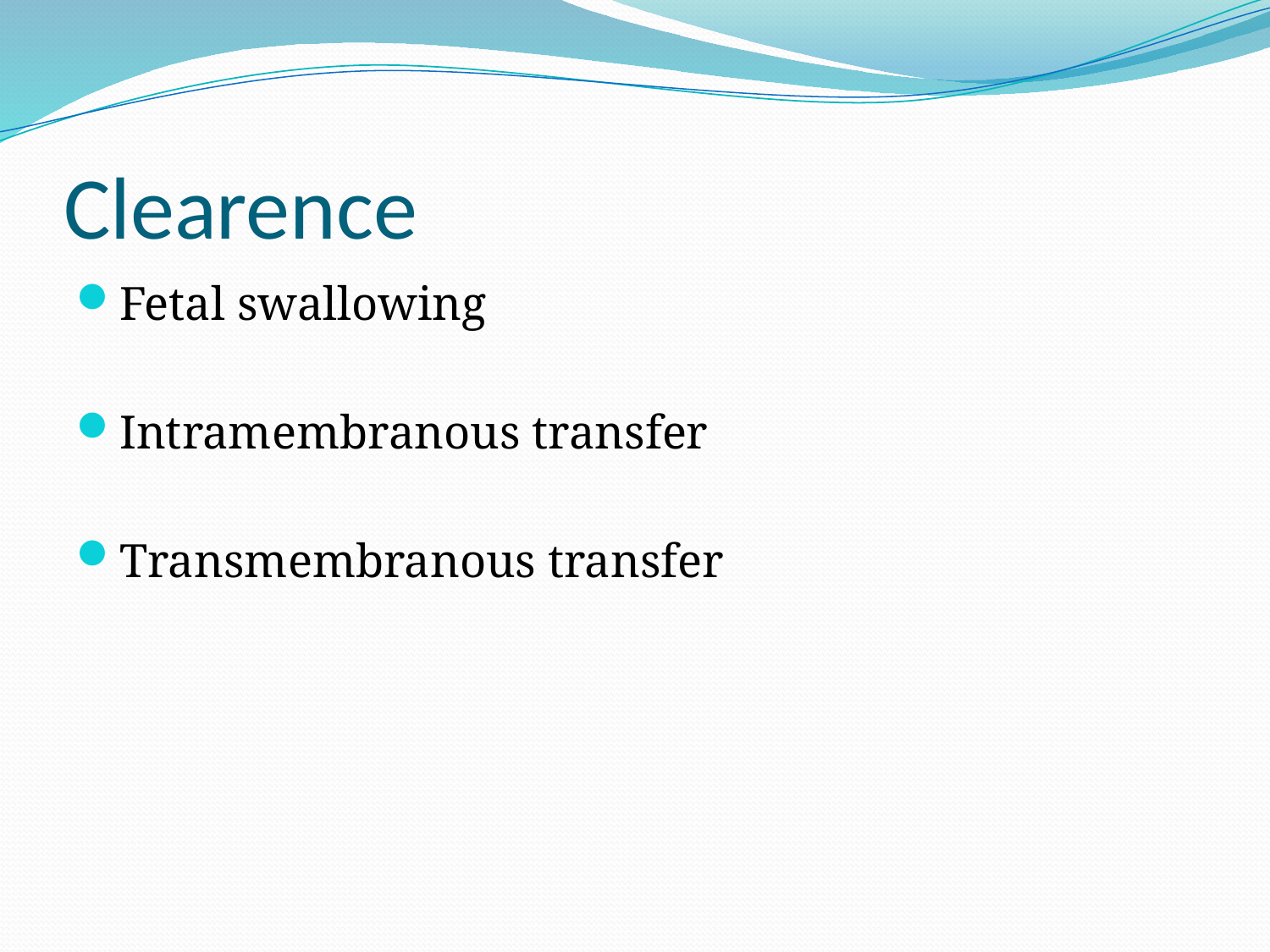

# Clearence
Fetal swallowing

Intramembranous transfer

Transmembranous transfer